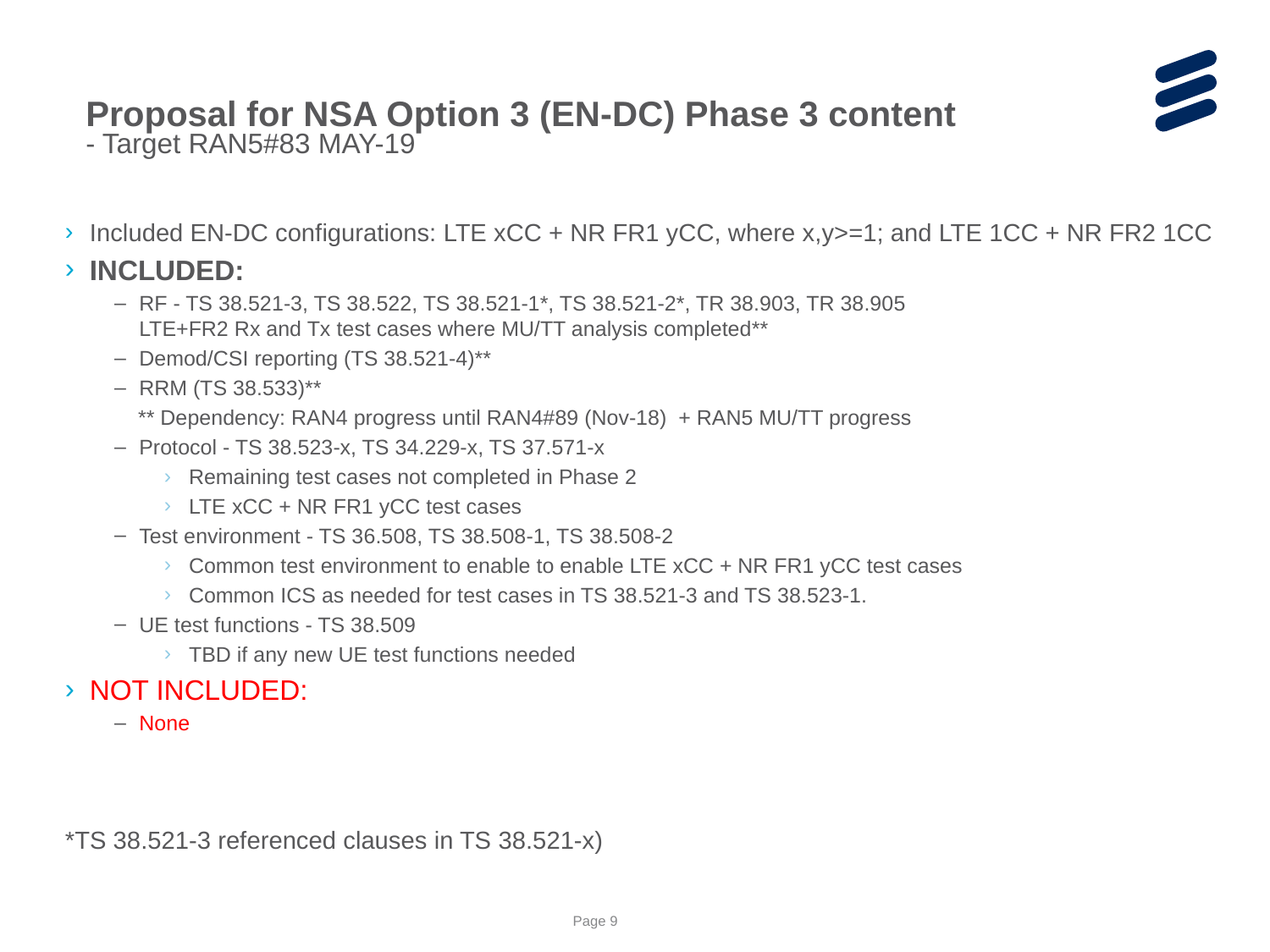

Proposal for NSA Option 3 (EN-DC) Phase 3 content
- Target RAN5#83 MAY-19
Included EN-DC configurations: LTE xCC + NR FR1 yCC, where x,y>=1; and LTE 1CC + NR FR2 1CC
INCLUDED:
RF - TS 38.521-3, TS 38.522, TS 38.521-1*, TS 38.521-2*, TR 38.903, TR 38.905
LTE+FR2 Rx and Tx test cases where MU/TT analysis completed**
Demod/CSI reporting (TS 38.521-4)**
RRM (TS 38.533)**
    ** Dependency: RAN4 progress until RAN4#89 (Nov-18)  + RAN5 MU/TT progress
Protocol - TS 38.523-x, TS 34.229-x, TS 37.571-x
Remaining test cases not completed in Phase 2
LTE xCC + NR FR1 yCC test cases
Test environment - TS 36.508, TS 38.508-1, TS 38.508-2
Common test environment to enable to enable LTE xCC + NR FR1 yCC test cases
Common ICS as needed for test cases in TS 38.521-3 and TS 38.523-1.
UE test functions - TS 38.509
TBD if any new UE test functions needed
NOT INCLUDED:
None

*TS 38.521-3 referenced clauses in TS 38.521-x)